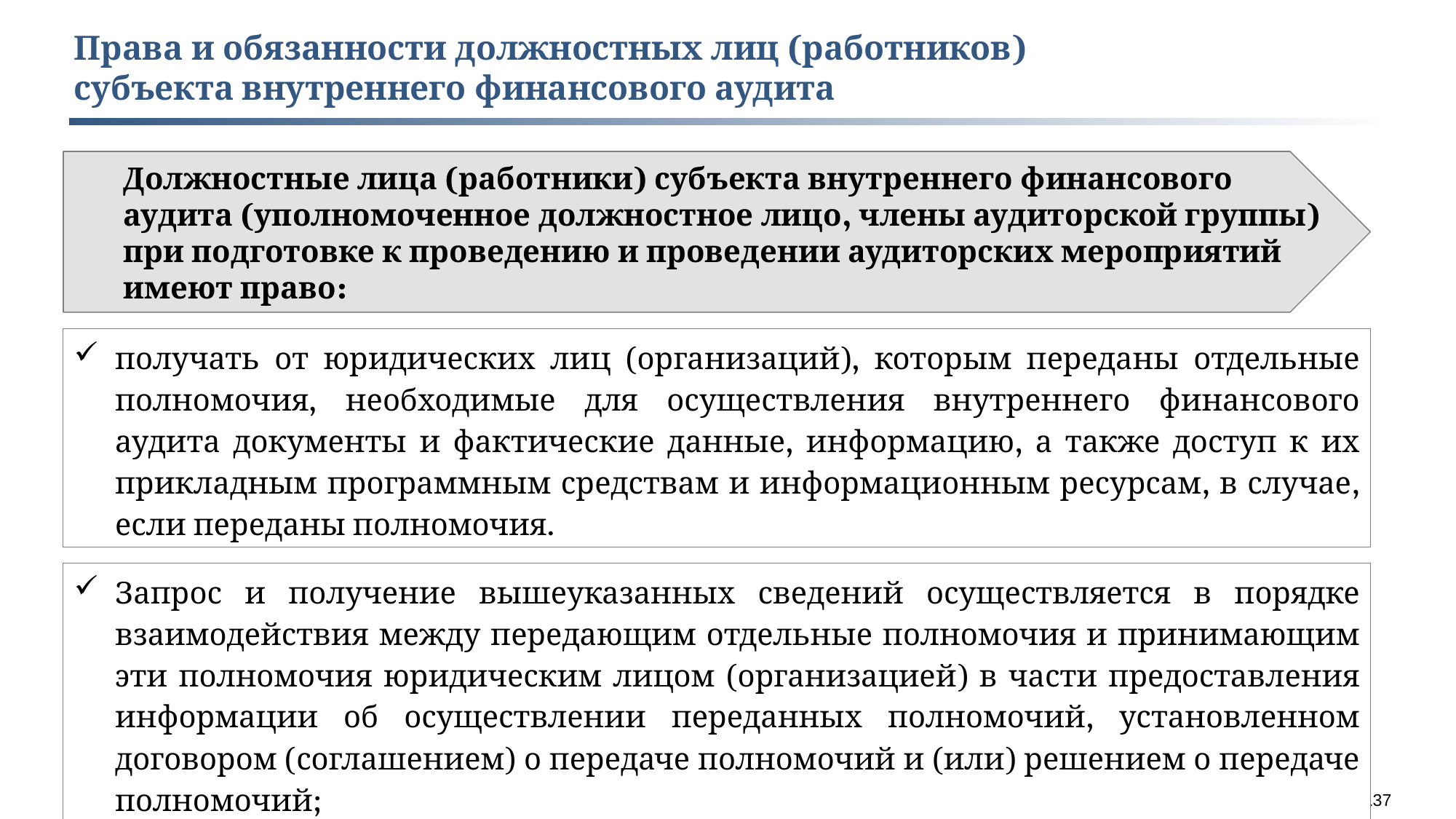

Права и обязанности должностных лиц (работников)
субъекта внутреннего финансового аудита
Должностные лица (работники) субъекта внутреннего финансового аудита (уполномоченное должностное лицо, члены аудиторской группы) при подготовке к проведению и проведении аудиторских мероприятий  имеют право:
получать от юридических лиц (организаций), которым переданы отдельные полномочия, необходимые для осуществления внутреннего финансового аудита документы и фактические данные, информацию, а также доступ к их прикладным программным средствам и информационным ресурсам, в случае, если переданы полномочия.
Запрос и получение вышеуказанных сведений осуществляется в порядке взаимодействия между передающим отдельные полномочия и принимающим эти полномочия юридическим лицом (организацией) в части предоставления информации об осуществлении переданных полномочий, установленном договором (соглашением) о передаче полномочий и (или) решением о передаче полномочий;